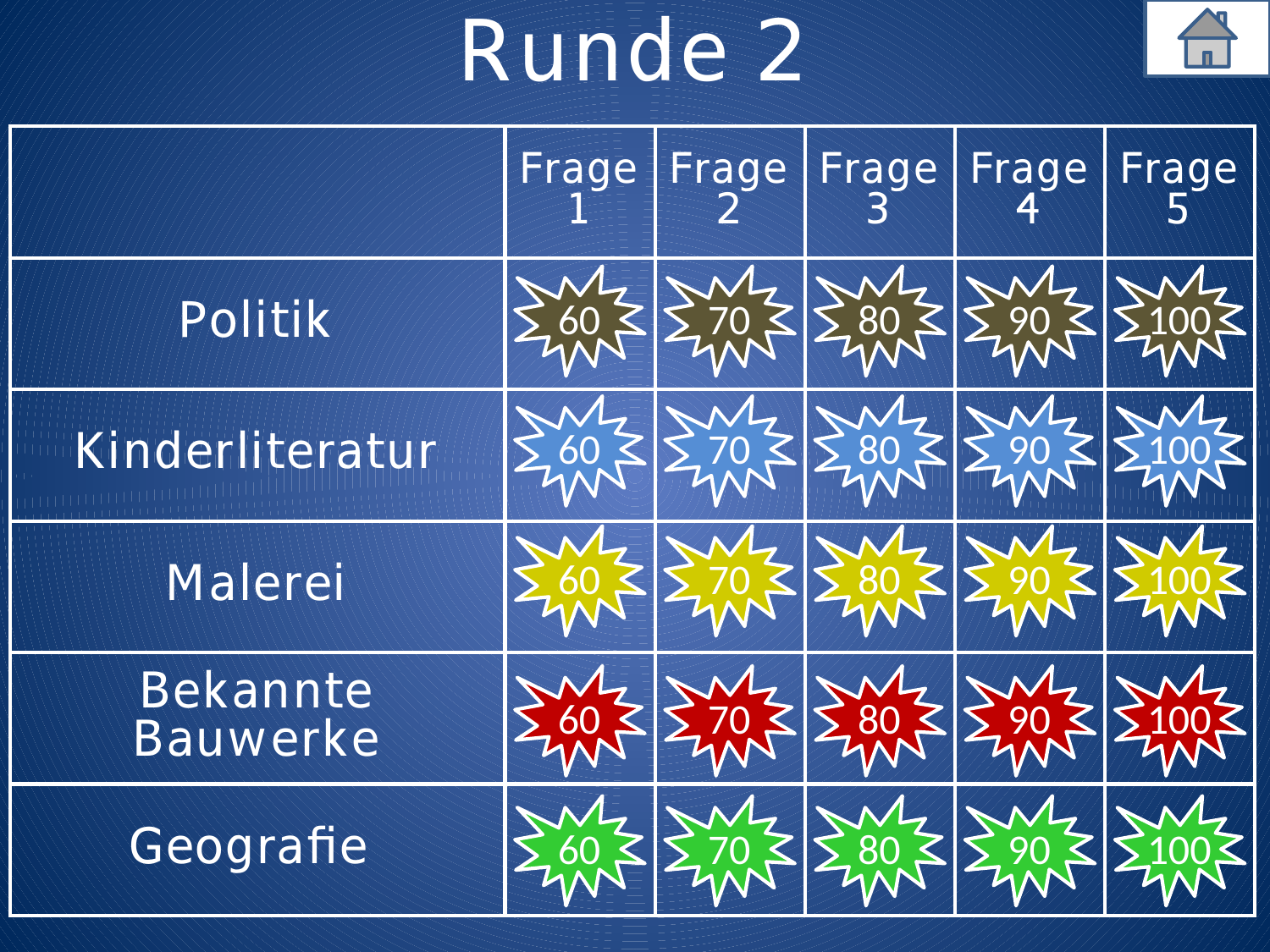

# Runde 2
|  | Frage 1 | Frage 2 | Frage 3 | Frage 4 | Frage 5 |
| --- | --- | --- | --- | --- | --- |
| Politik |  |  |  |  |  |
| Kinderliteratur |  |  |  |  |  |
| Malerei |  |  |  |  |  |
| Bekannte Bauwerke |  |  |  |  |  |
| Geografie |  |  |  |  |  |
60
70
80
90
100
60
70
80
90
100
60
70
80
90
100
60
70
80
90
100
60
70
80
90
100